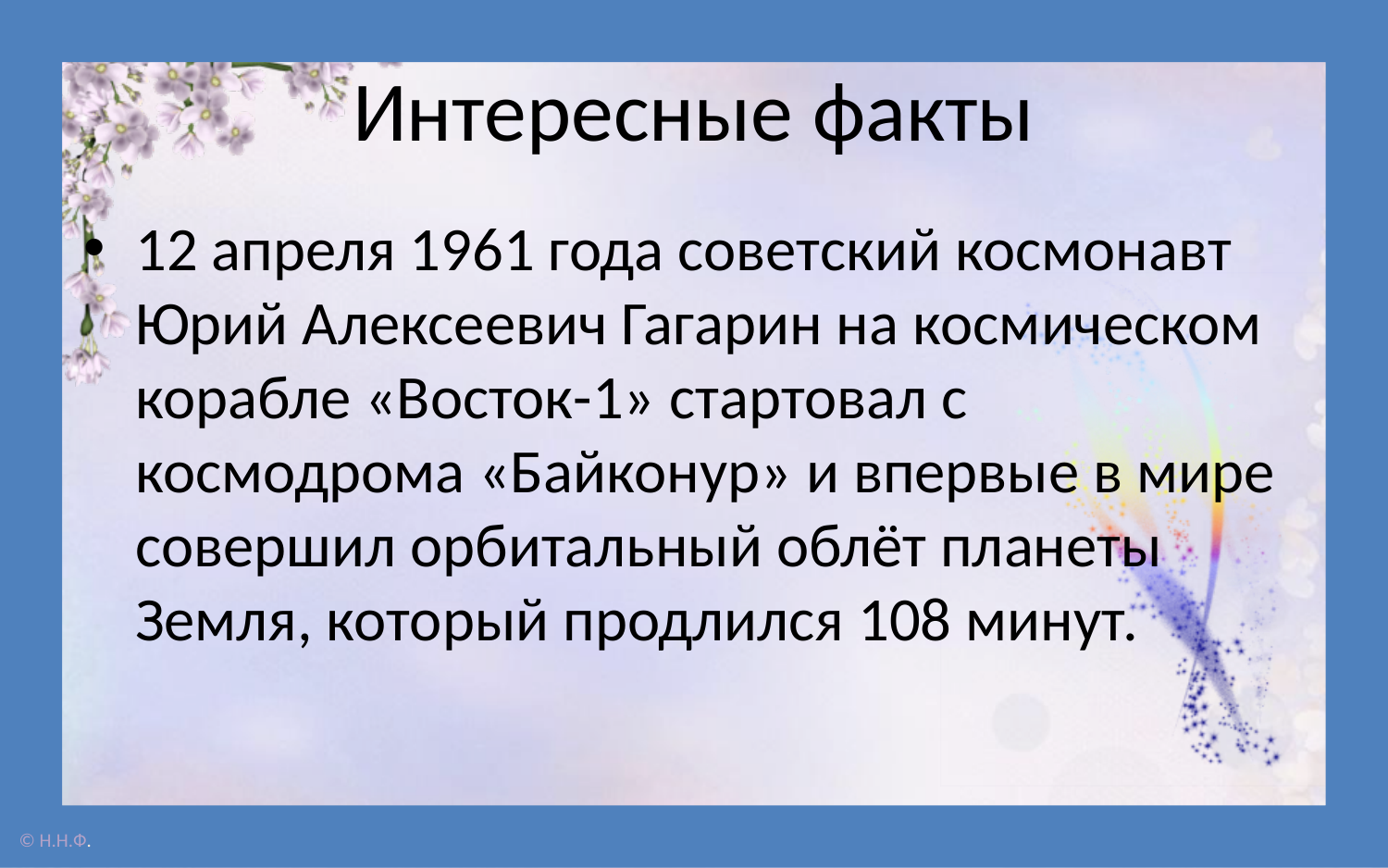

# Интересные факты
12 апреля 1961 года советский космонавт Юрий Алексеевич Гагарин на космическом корабле «Восток-1» стартовал с космодрома «Байконур» и впервые в мире совершил орбитальный облёт планеты Земля, который продлился 108 минут.